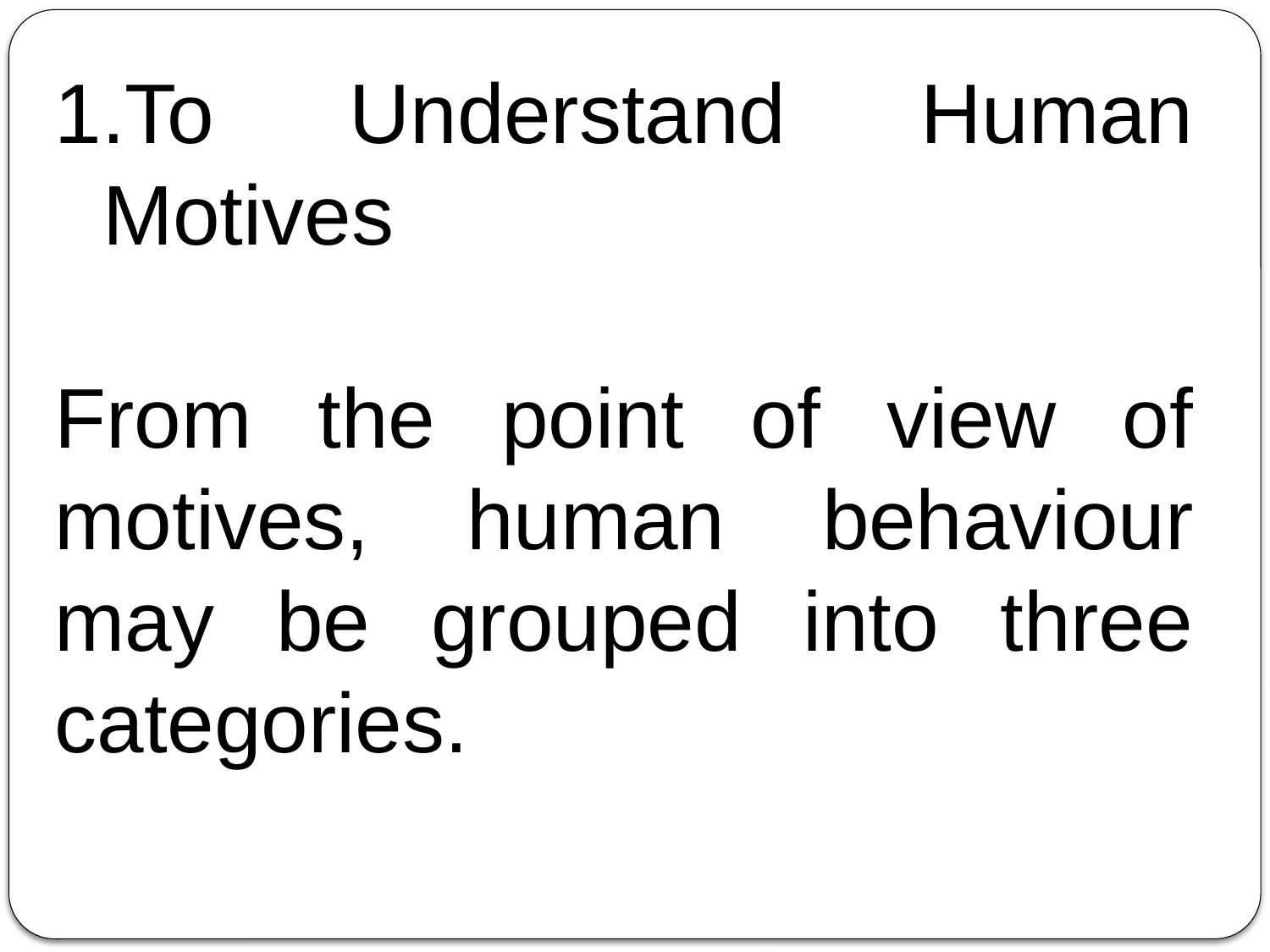

To Understand Human Motives

From the point of view of motives, human behaviour may be grouped into three categories.